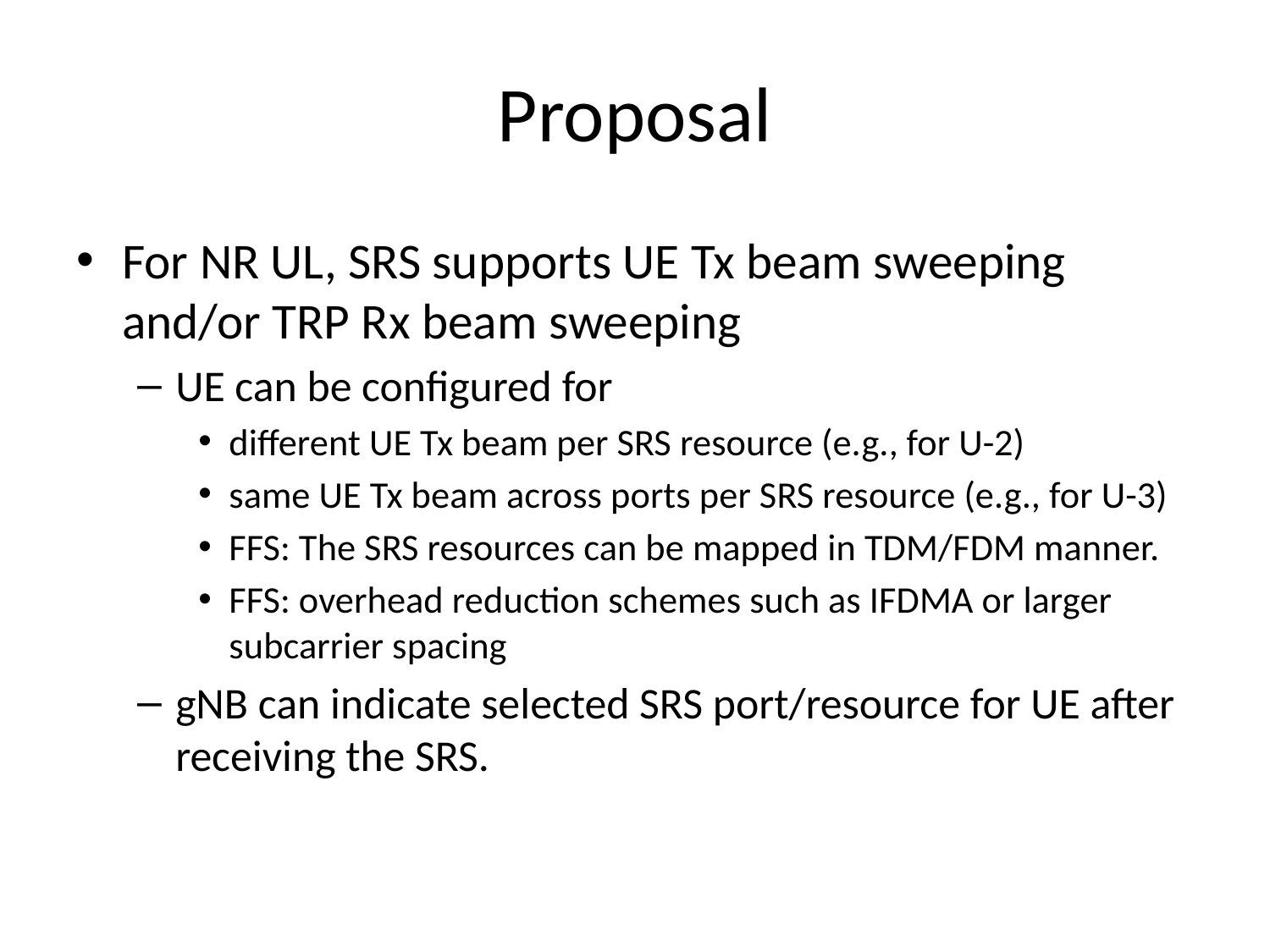

# Proposal
For NR UL, SRS supports UE Tx beam sweeping and/or TRP Rx beam sweeping
UE can be configured for
different UE Tx beam per SRS resource (e.g., for U-2)
same UE Tx beam across ports per SRS resource (e.g., for U-3)
FFS: The SRS resources can be mapped in TDM/FDM manner.
FFS: overhead reduction schemes such as IFDMA or larger subcarrier spacing
gNB can indicate selected SRS port/resource for UE after receiving the SRS.